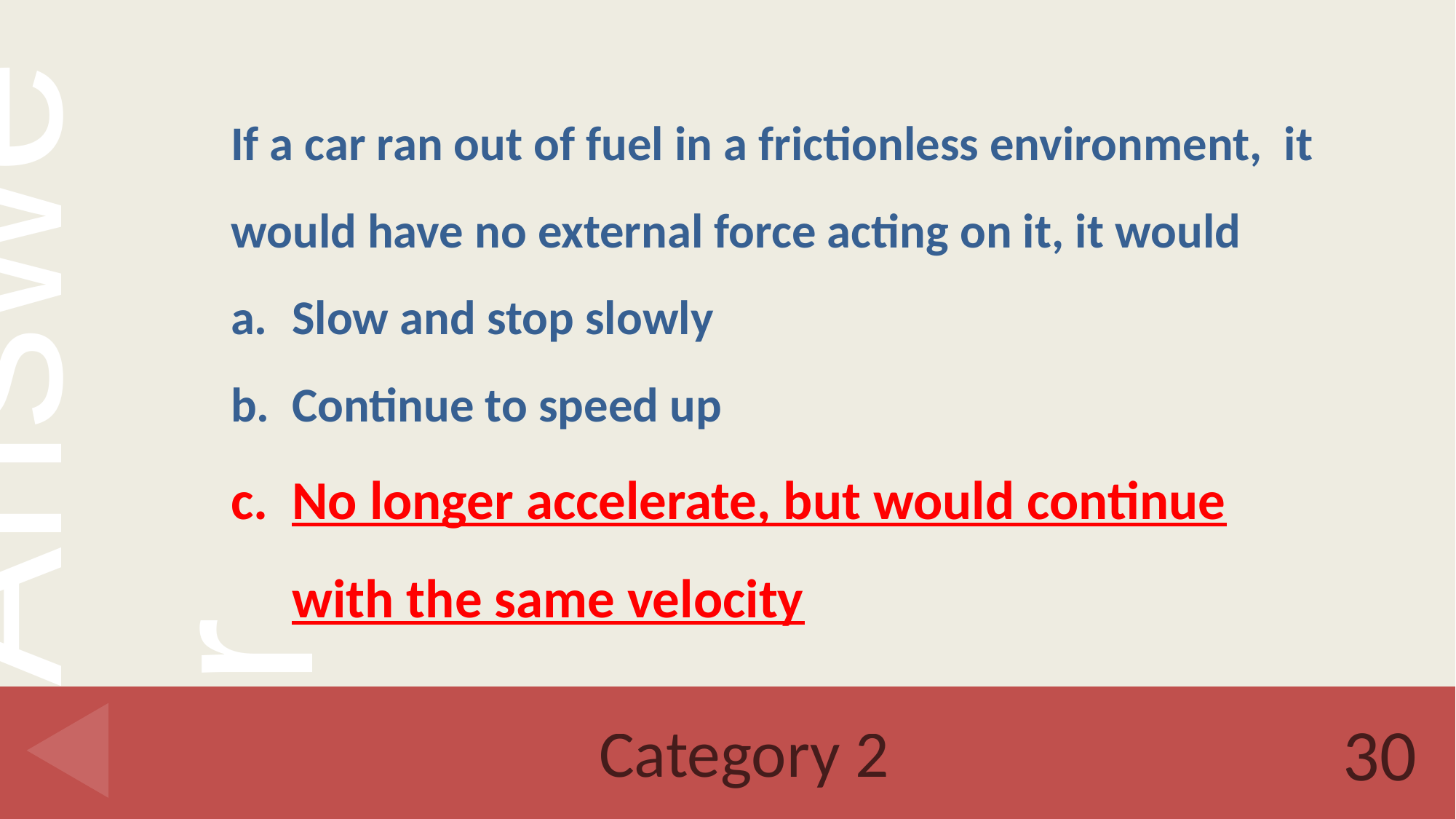

If a car ran out of fuel in a frictionless environment,  it would have no external force acting on it, it would
Slow and stop slowly
Continue to speed up
No longer accelerate, but would continue with the same velocity
# Category 2
30